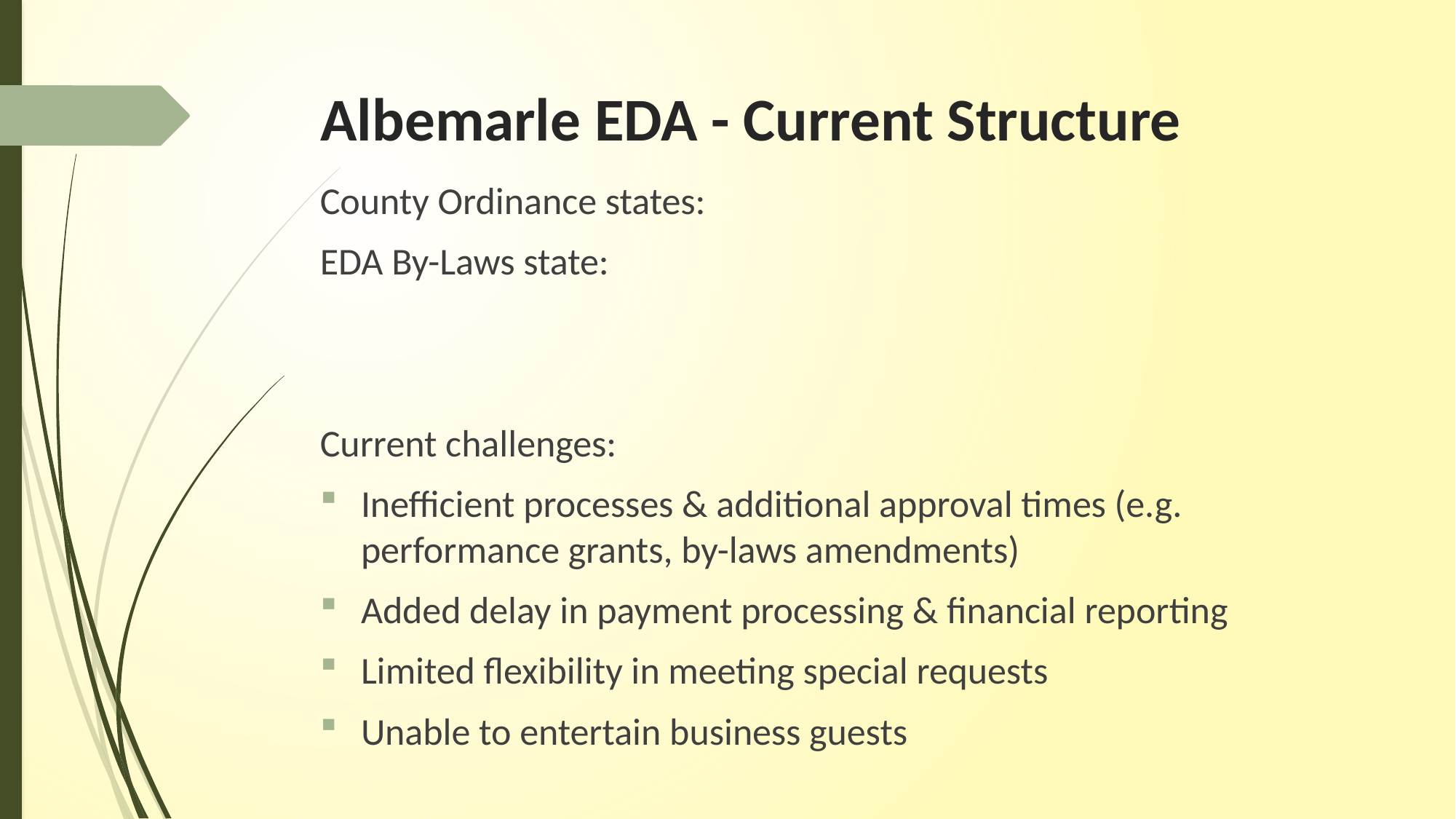

# Albemarle EDA - Current Structure
County Ordinance states:
EDA By-Laws state:

Current challenges:
Inefficient processes & additional approval times (e.g. performance grants, by-laws amendments)
Added delay in payment processing & financial reporting
Limited flexibility in meeting special requests
Unable to entertain business guests